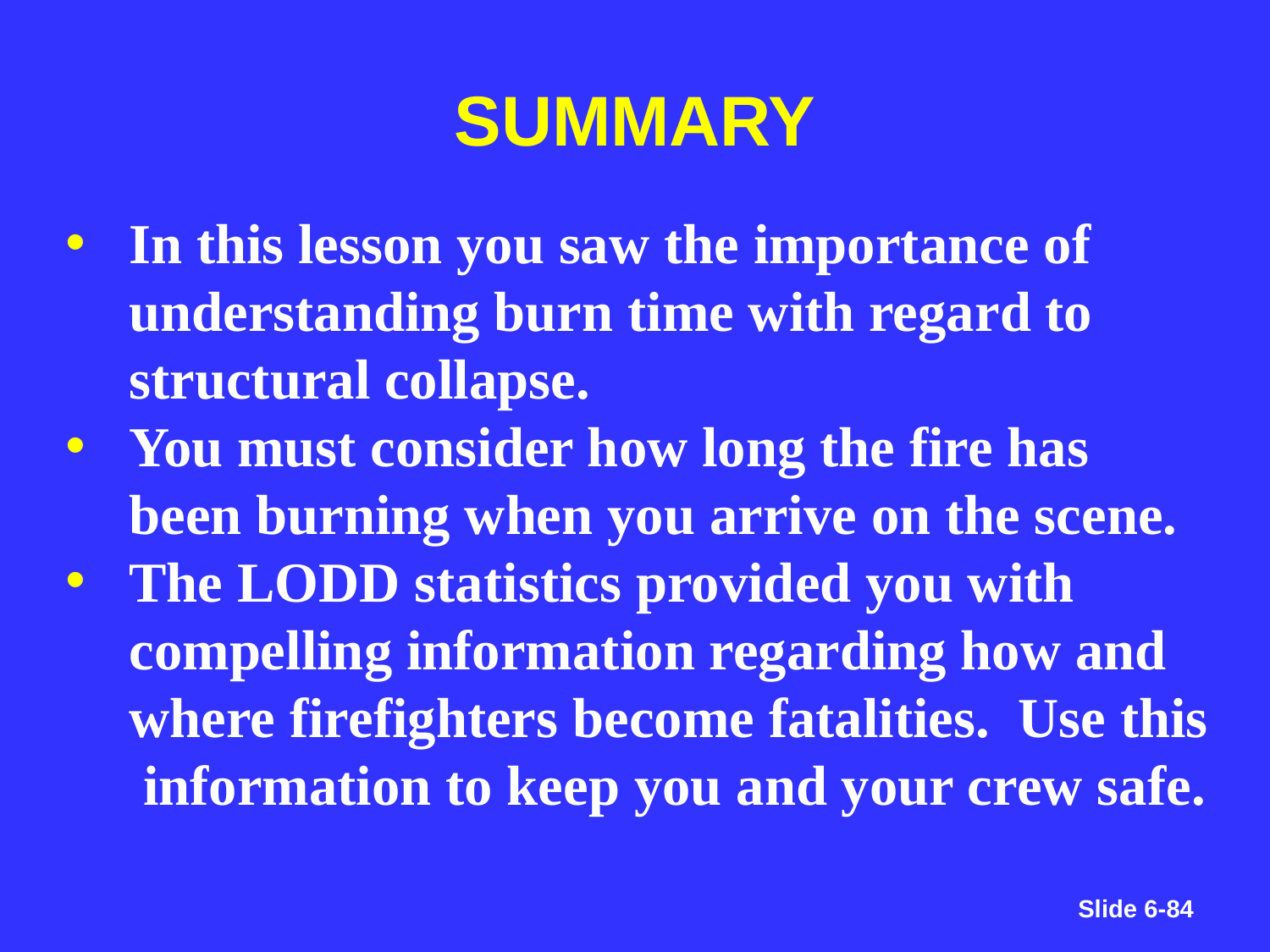

# SUMMARY
In this lesson you saw the importance of understanding burn time with regard to structural collapse.
You must consider how long the fire has been burning when you arrive on the scene.
The LODD statistics provided you with compelling information regarding how and where firefighters become fatalities.  Use this  information to keep you and your crew safe.
Slide 6-84